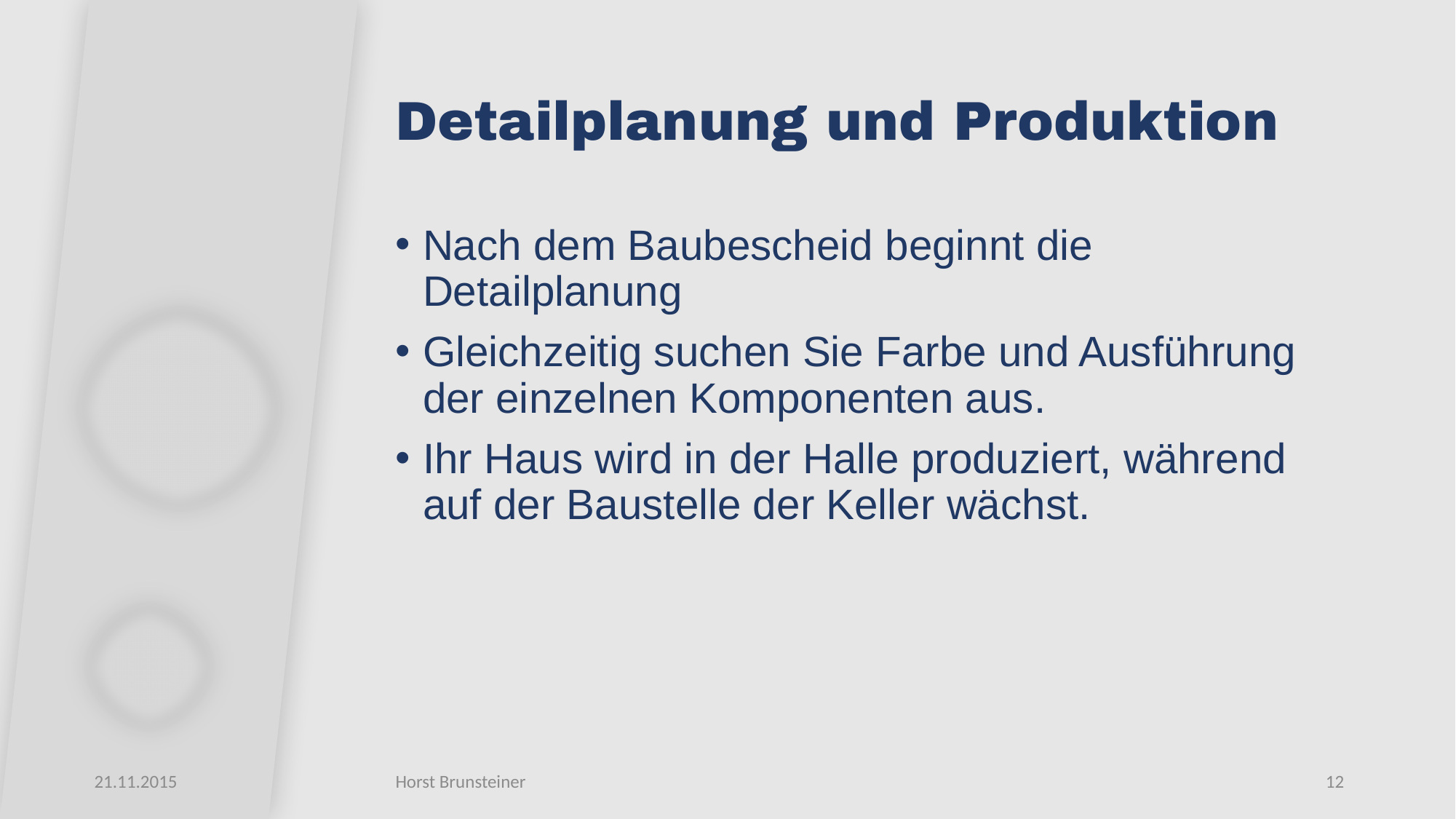

# Detailplanung und Produktion
Nach dem Baubescheid beginnt die Detailplanung
Gleichzeitig suchen Sie Farbe und Ausführung der einzelnen Komponenten aus.
Ihr Haus wird in der Halle produziert, während auf der Baustelle der Keller wächst.
21.11.2015
Horst Brunsteiner
12